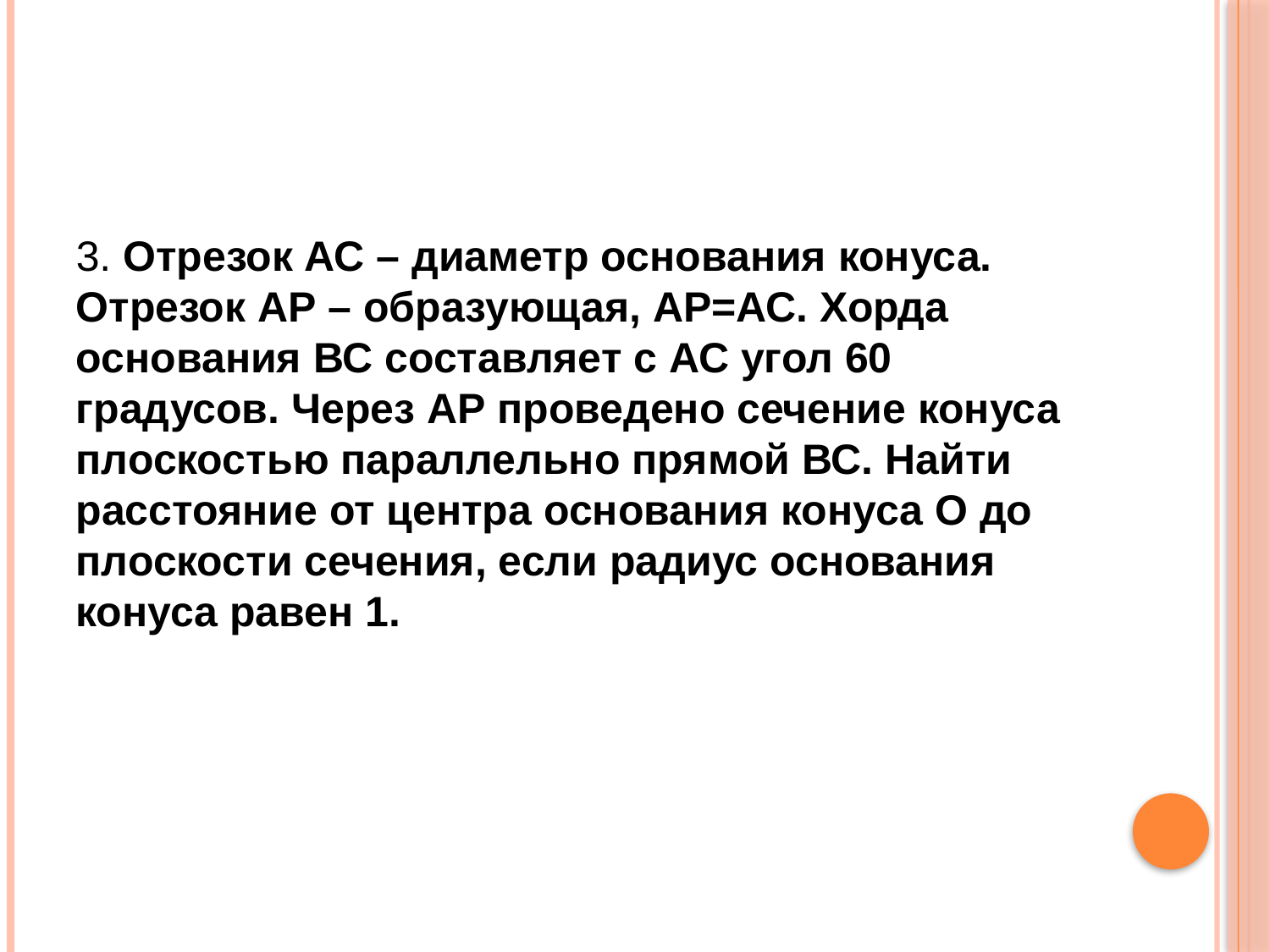

#
3. Отрезок АС – диаметр основания конуса. Отрезок АР – образующая, АР=АС. Хорда основания ВС составляет с АС угол 60 градусов. Через АР проведено сечение конуса плоскостью параллельно прямой ВС. Найти расстояние от центра основания конуса О до плоскости сечения, если радиус основания конуса равен 1.